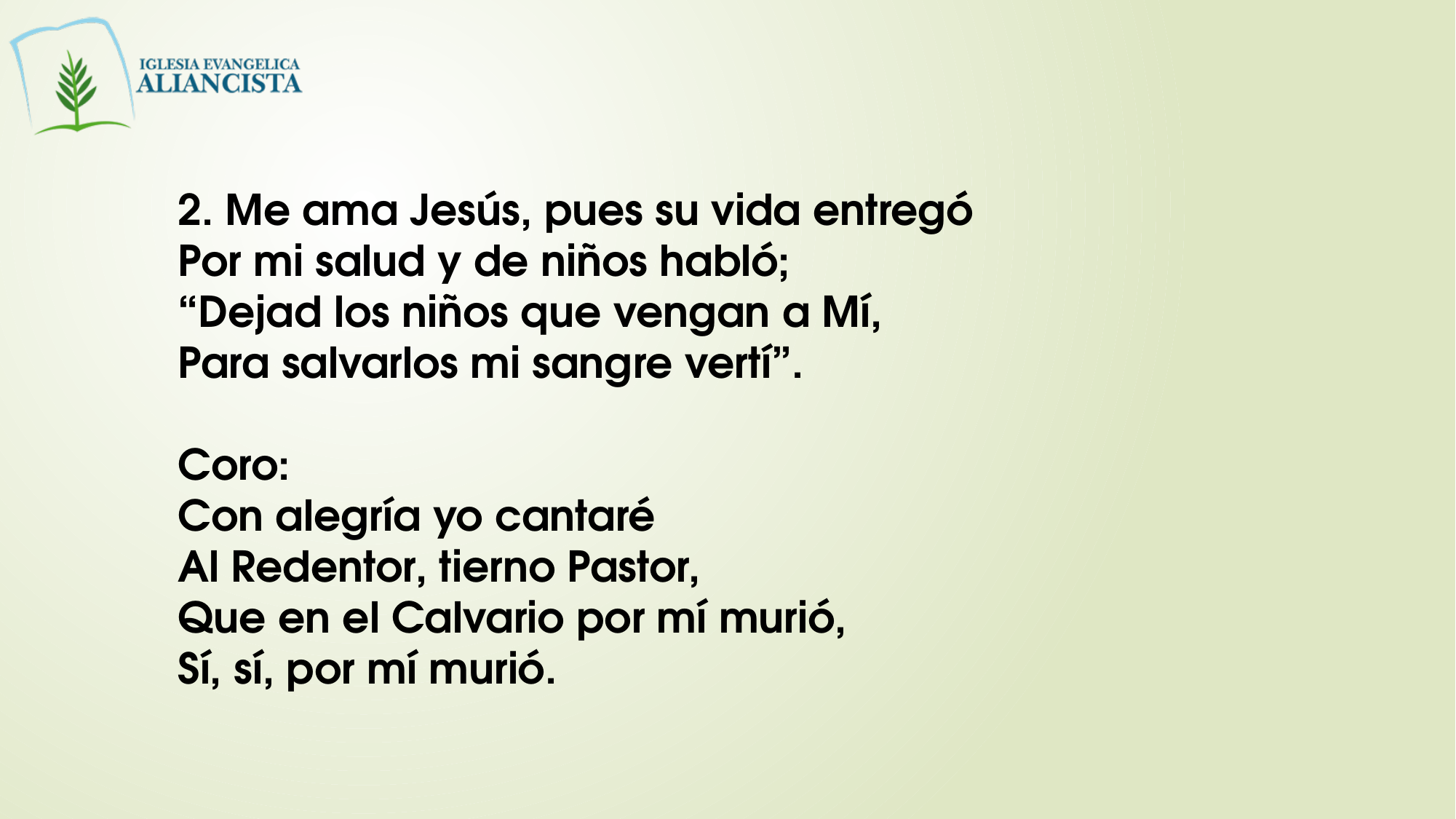

2. Me ama Jesús, pues su vida entregó
Por mi salud y de niños habló;
“Dejad los niños que vengan a Mí,
Para salvarlos mi sangre vertí”.

Coro:
Con alegría yo cantaré
Al Redentor, tierno Pastor,
Que en el Calvario por mí murió,
Sí, sí, por mí murió.